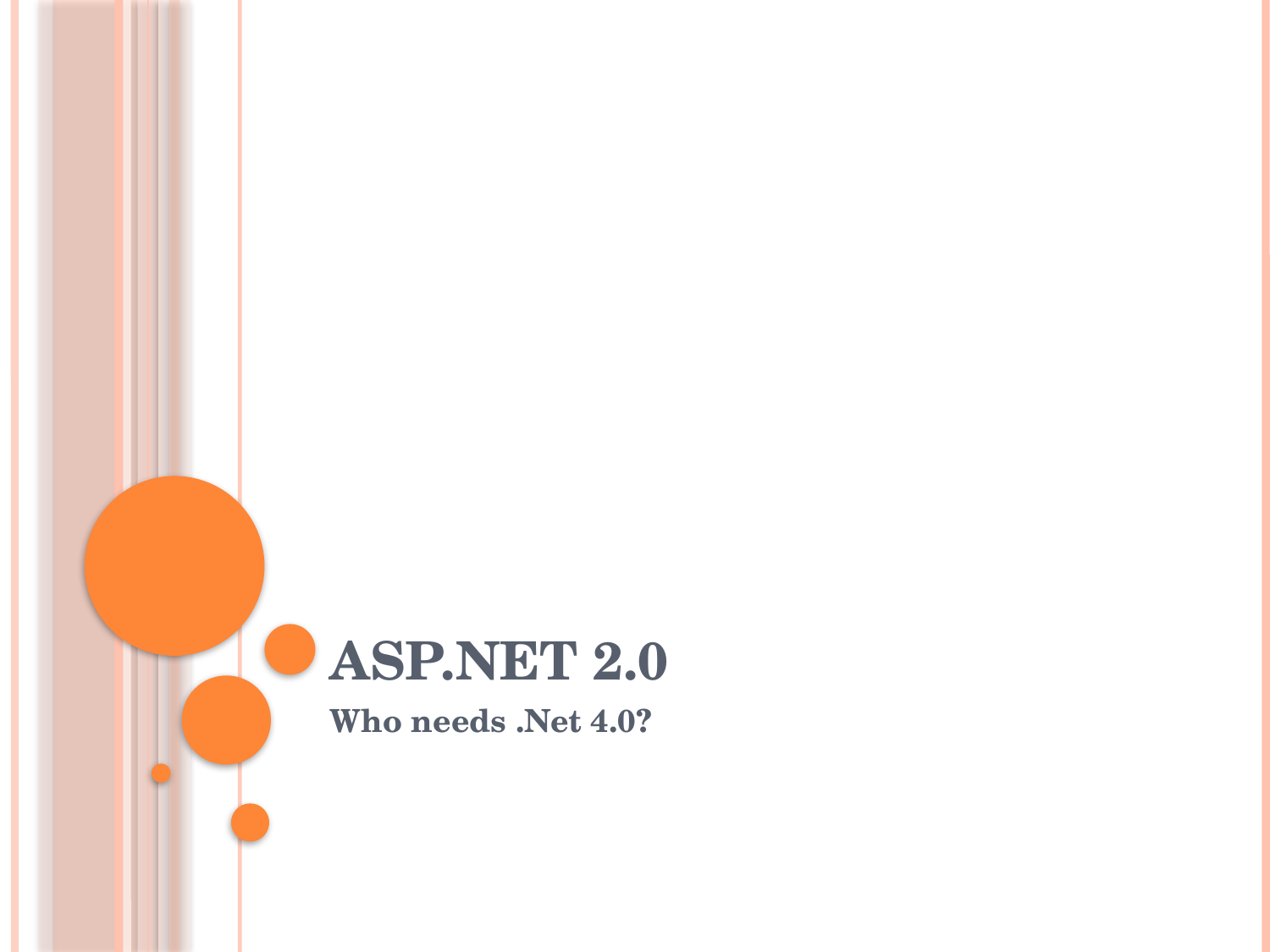

# ASP.Net 2.0
Who needs .Net 4.0?